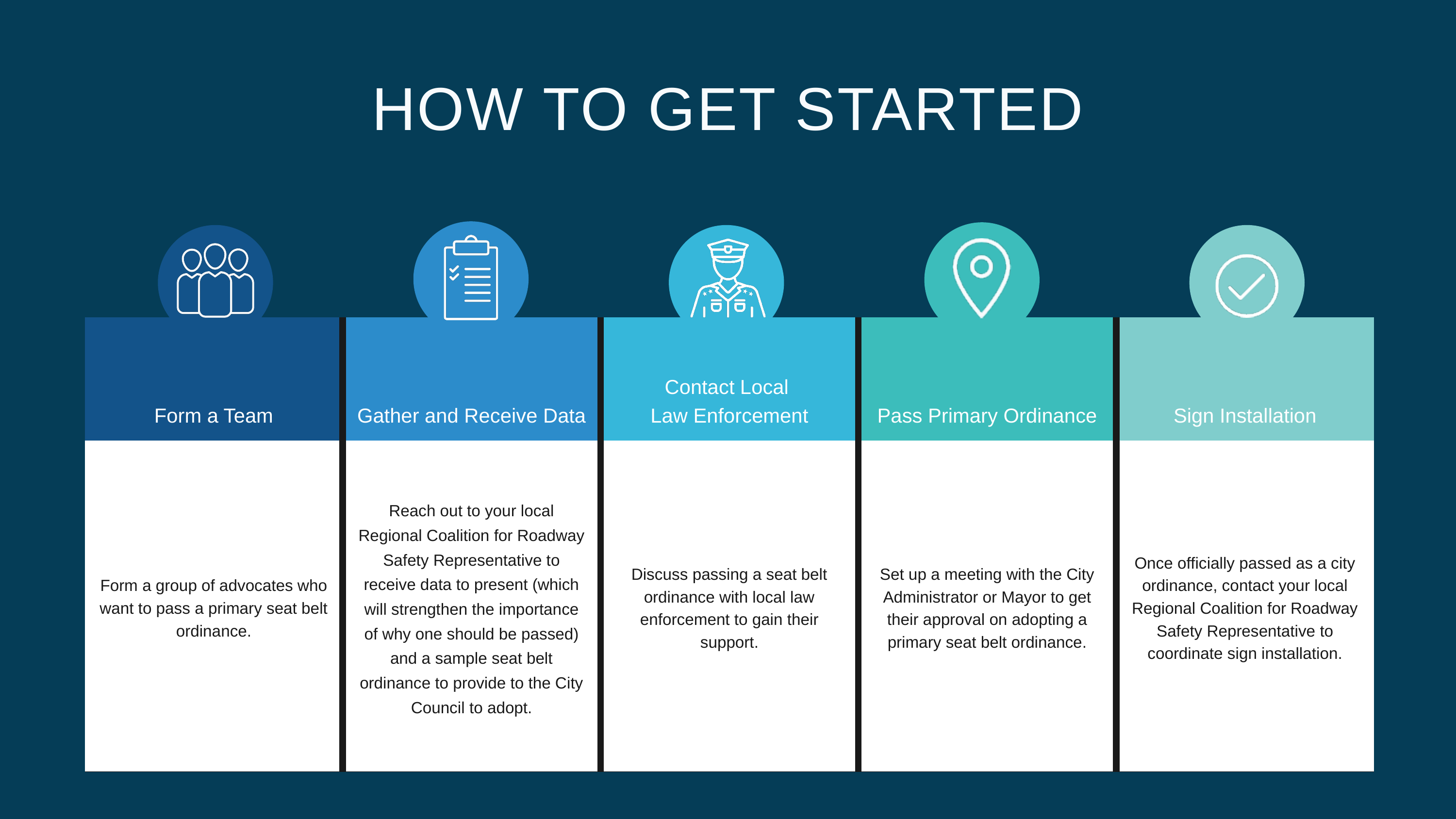

How to Get Started
HOW TO GET STARTED

| Form a Team | Gather and Receive Data | Contact Local Law Enforcement | Pass Primary Ordinance | Sign Installation |
| --- | --- | --- | --- | --- |
| Form a group of advocates who want to pass a primary seat belt ordinance. | Reach out to your local Regional Coalition for Roadway Safety Representative to receive data to present (which will strengthen the importance of why one should be passed) and a sample seat belt ordinance to provide to the City Council to adopt. | Discuss passing a seat belt ordinance with local law enforcement to gain their support. | Set up a meeting with the City Administrator or Mayor to get their approval on adopting a primary seat belt ordinance. | Once officially passed as a city ordinance, contact your local Regional Coalition for Roadway Safety Representative to coordinate sign installation. |